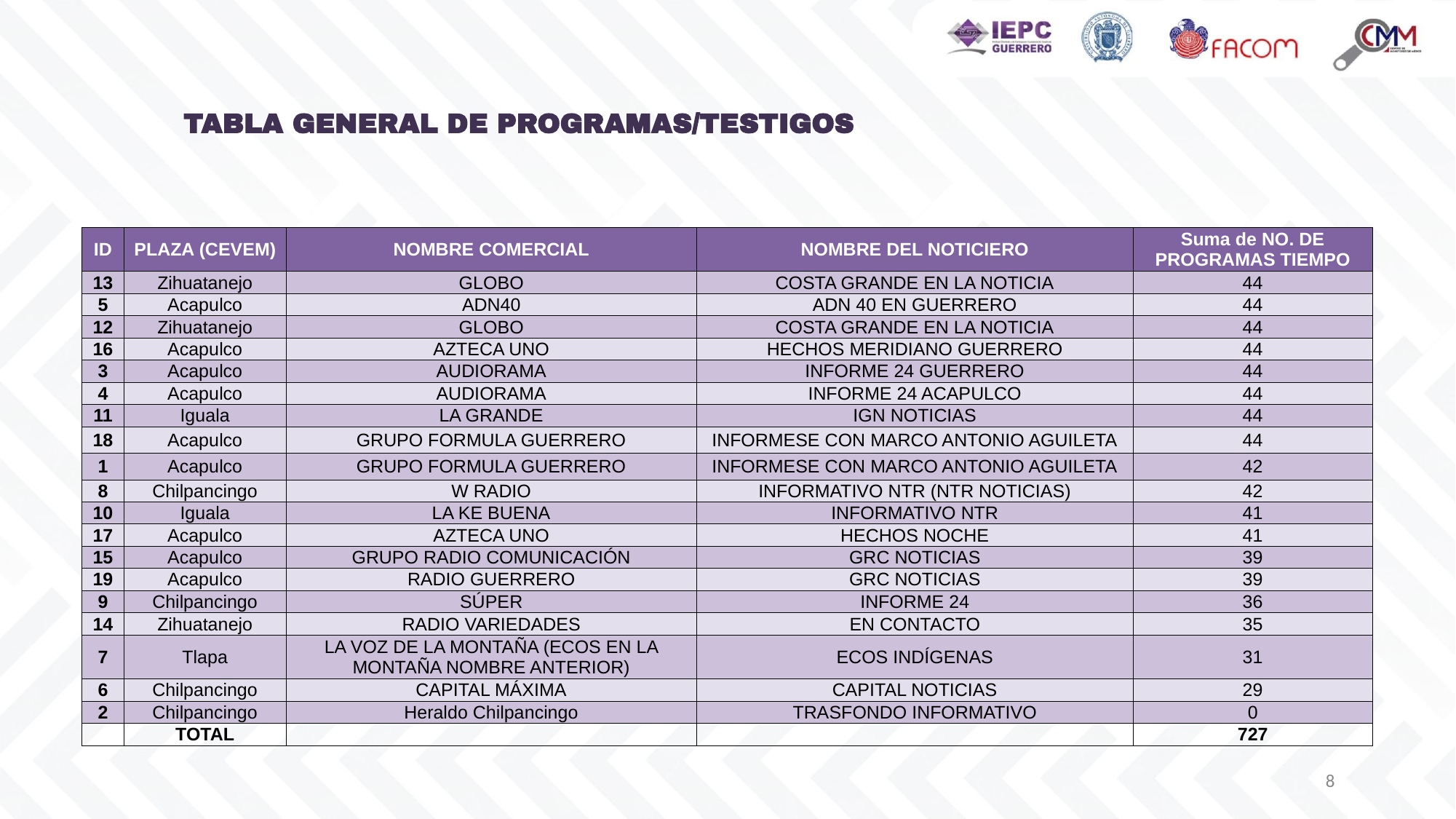

TABLA GENERAL DE PROGRAMAS/TESTIGOS
| ID | PLAZA (CEVEM) | NOMBRE COMERCIAL | NOMBRE DEL NOTICIERO | Suma de NO. DE PROGRAMAS TIEMPO |
| --- | --- | --- | --- | --- |
| 13 | Zihuatanejo | GLOBO | COSTA GRANDE EN LA NOTICIA | 44 |
| 5 | Acapulco | ADN40 | ADN 40 EN GUERRERO | 44 |
| 12 | Zihuatanejo | GLOBO | COSTA GRANDE EN LA NOTICIA | 44 |
| 16 | Acapulco | AZTECA UNO | HECHOS MERIDIANO GUERRERO | 44 |
| 3 | Acapulco | AUDIORAMA | INFORME 24 GUERRERO | 44 |
| 4 | Acapulco | AUDIORAMA | INFORME 24 ACAPULCO | 44 |
| 11 | Iguala | LA GRANDE | IGN NOTICIAS | 44 |
| 18 | Acapulco | GRUPO FORMULA GUERRERO | INFORMESE CON MARCO ANTONIO AGUILETA | 44 |
| 1 | Acapulco | GRUPO FORMULA GUERRERO | INFORMESE CON MARCO ANTONIO AGUILETA | 42 |
| 8 | Chilpancingo | W RADIO | INFORMATIVO NTR (NTR NOTICIAS) | 42 |
| 10 | Iguala | LA KE BUENA | INFORMATIVO NTR | 41 |
| 17 | Acapulco | AZTECA UNO | HECHOS NOCHE | 41 |
| 15 | Acapulco | GRUPO RADIO COMUNICACIÓN | GRC NOTICIAS | 39 |
| 19 | Acapulco | RADIO GUERRERO | GRC NOTICIAS | 39 |
| 9 | Chilpancingo | SÚPER | INFORME 24 | 36 |
| 14 | Zihuatanejo | RADIO VARIEDADES | EN CONTACTO | 35 |
| 7 | Tlapa | LA VOZ DE LA MONTAÑA (ECOS EN LA MONTAÑA NOMBRE ANTERIOR) | ECOS INDÍGENAS | 31 |
| 6 | Chilpancingo | CAPITAL MÁXIMA | CAPITAL NOTICIAS | 29 |
| 2 | Chilpancingo | Heraldo Chilpancingo | TRASFONDO INFORMATIVO | 0 |
|  | TOTAL |  |  | 727 |
8